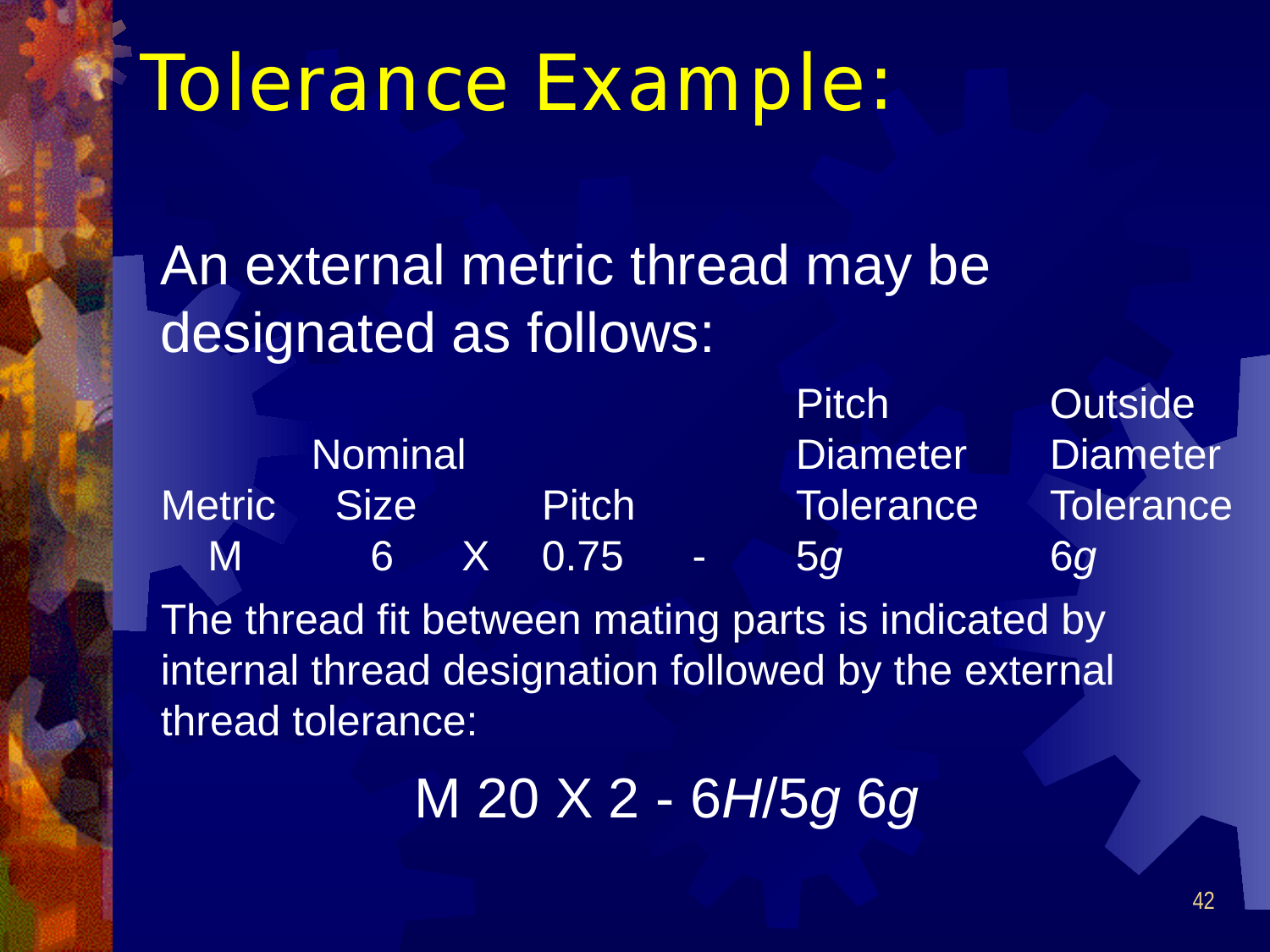

# Tolerance Example:
An external metric thread may be designated as follows:
					Pitch		Outside
	  Nominal			Diameter	Diameter
Metric     Size	Pitch		Tolerance	Tolerance
    M	       6	    X	0.75	  -	5g		6g
The thread fit between mating parts is indicated by
internal thread designation followed by the external
thread tolerance:
		M 20 X 2 - 6H/5g 6g
42